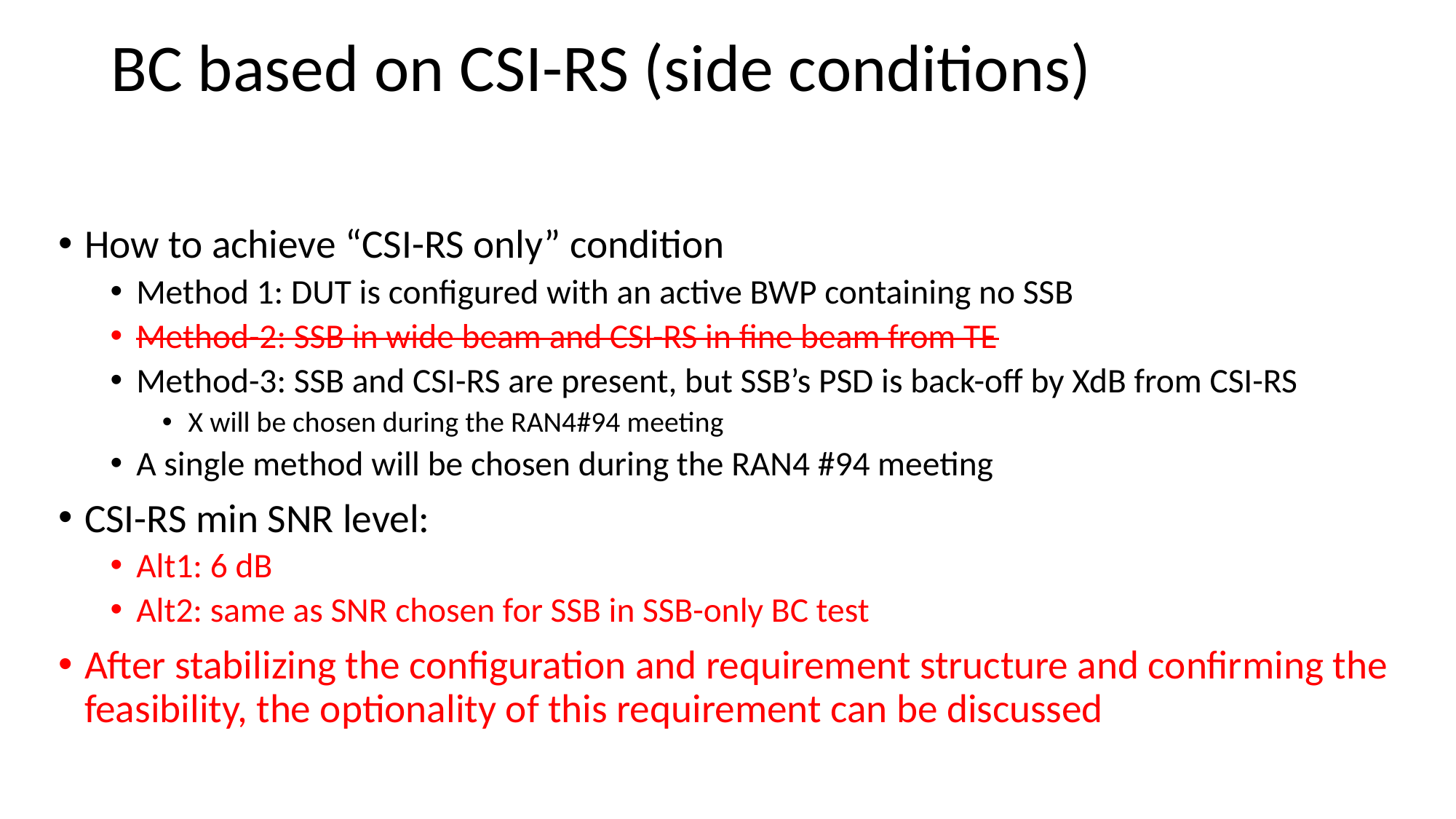

# BC based on CSI-RS (side conditions)
How to achieve “CSI-RS only” condition
Method 1: DUT is configured with an active BWP containing no SSB
Method-2: SSB in wide beam and CSI-RS in fine beam from TE
Method-3: SSB and CSI-RS are present, but SSB’s PSD is back-off by XdB from CSI-RS
X will be chosen during the RAN4#94 meeting
A single method will be chosen during the RAN4 #94 meeting
CSI-RS min SNR level:
Alt1: 6 dB
Alt2: same as SNR chosen for SSB in SSB-only BC test
After stabilizing the configuration and requirement structure and confirming the feasibility, the optionality of this requirement can be discussed